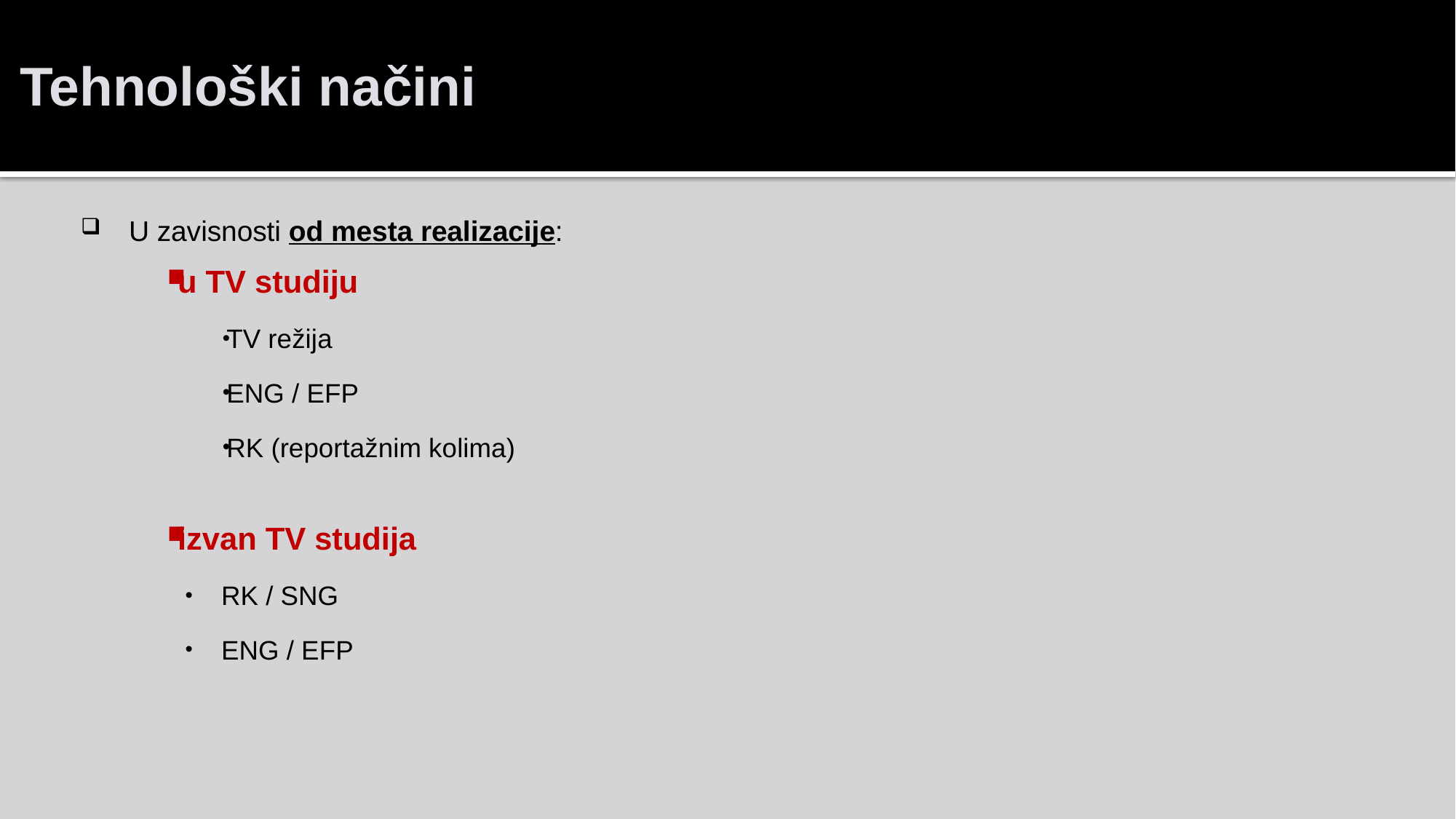

# Tehnološki načini

U zavisnosti od mesta realizacije:

u TV studiju
TV režija
ENG / EFP
RK (reportažnim kolima)

izvan TV studija
RK / SNG
ENG / EFP